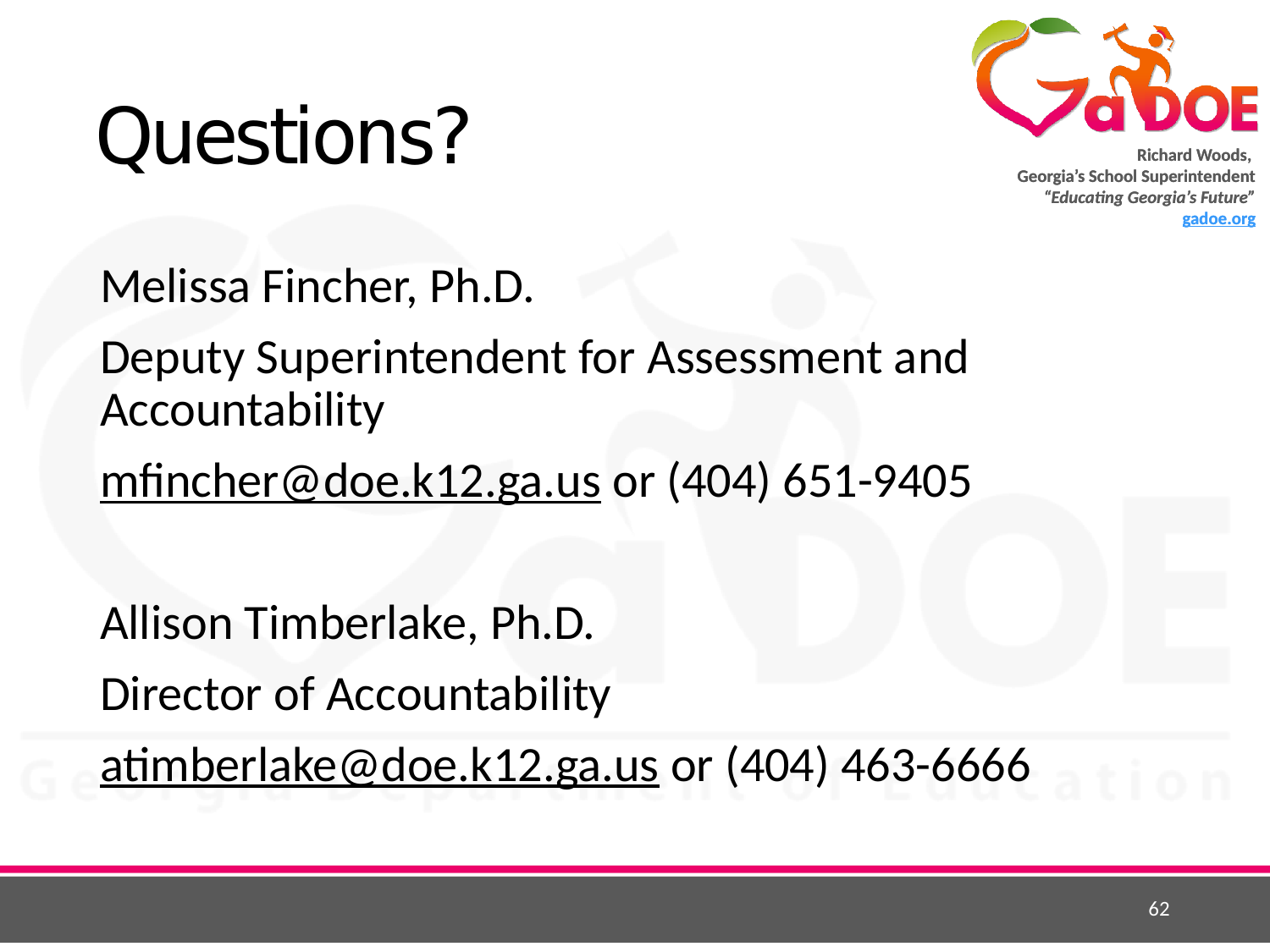

# Questions?
Melissa Fincher, Ph.D.
Deputy Superintendent for Assessment and Accountability
mfincher@doe.k12.ga.us or (404) 651-9405

Allison Timberlake, Ph.D.
Director of Accountability
atimberlake@doe.k12.ga.us or (404) 463-6666
62